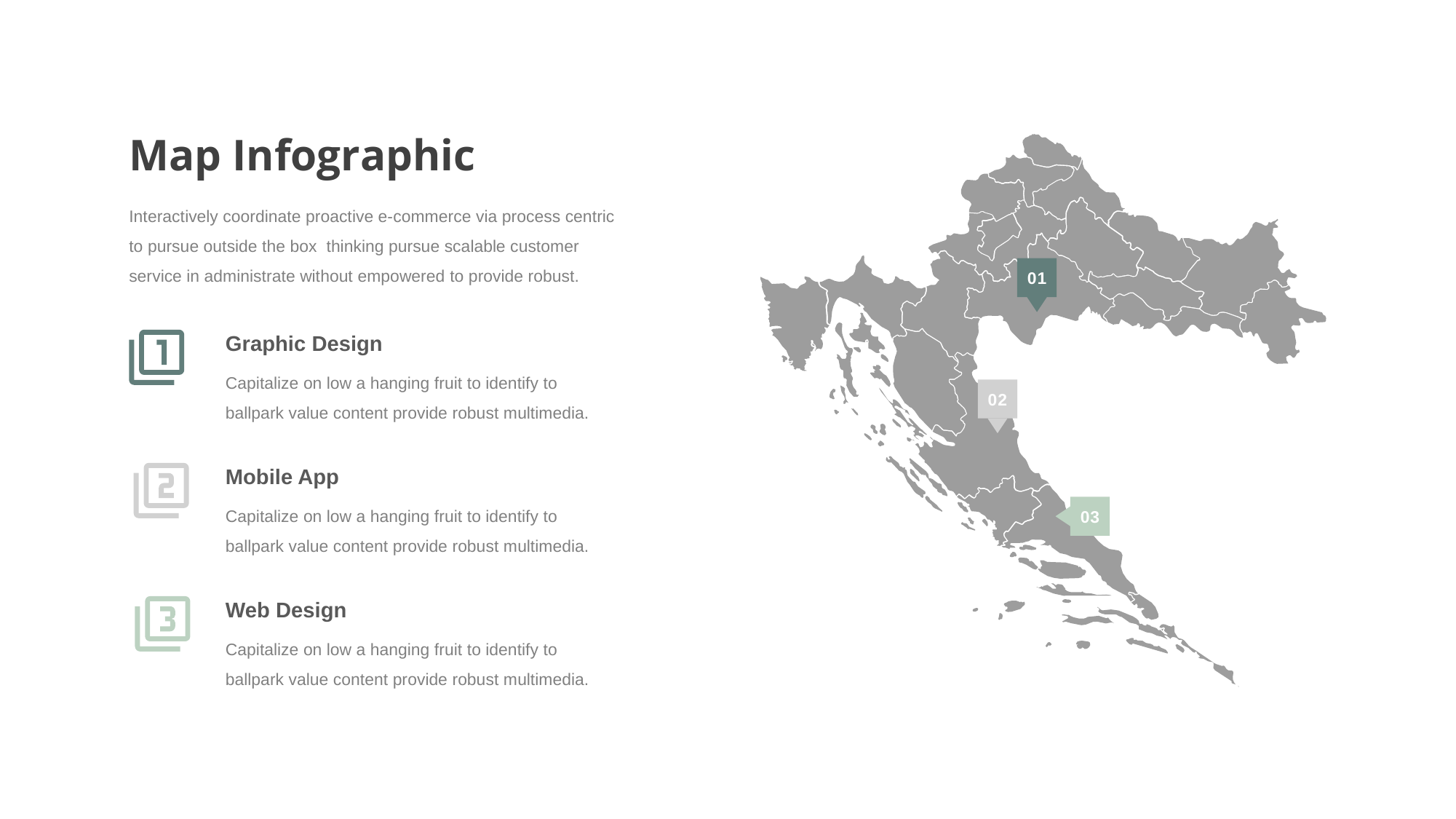

Map Infographic

01

02

03

Interactively coordinate proactive e-commerce via process centric to pursue outside the box  thinking pursue scalable customer service in administrate without empowered to provide robust.

Graphic Design
Capitalize on low a hanging fruit to identify to ballpark value content provide robust multimedia.

Mobile App
Capitalize on low a hanging fruit to identify to ballpark value content provide robust multimedia.

Web Design
Capitalize on low a hanging fruit to identify to ballpark value content provide robust multimedia.